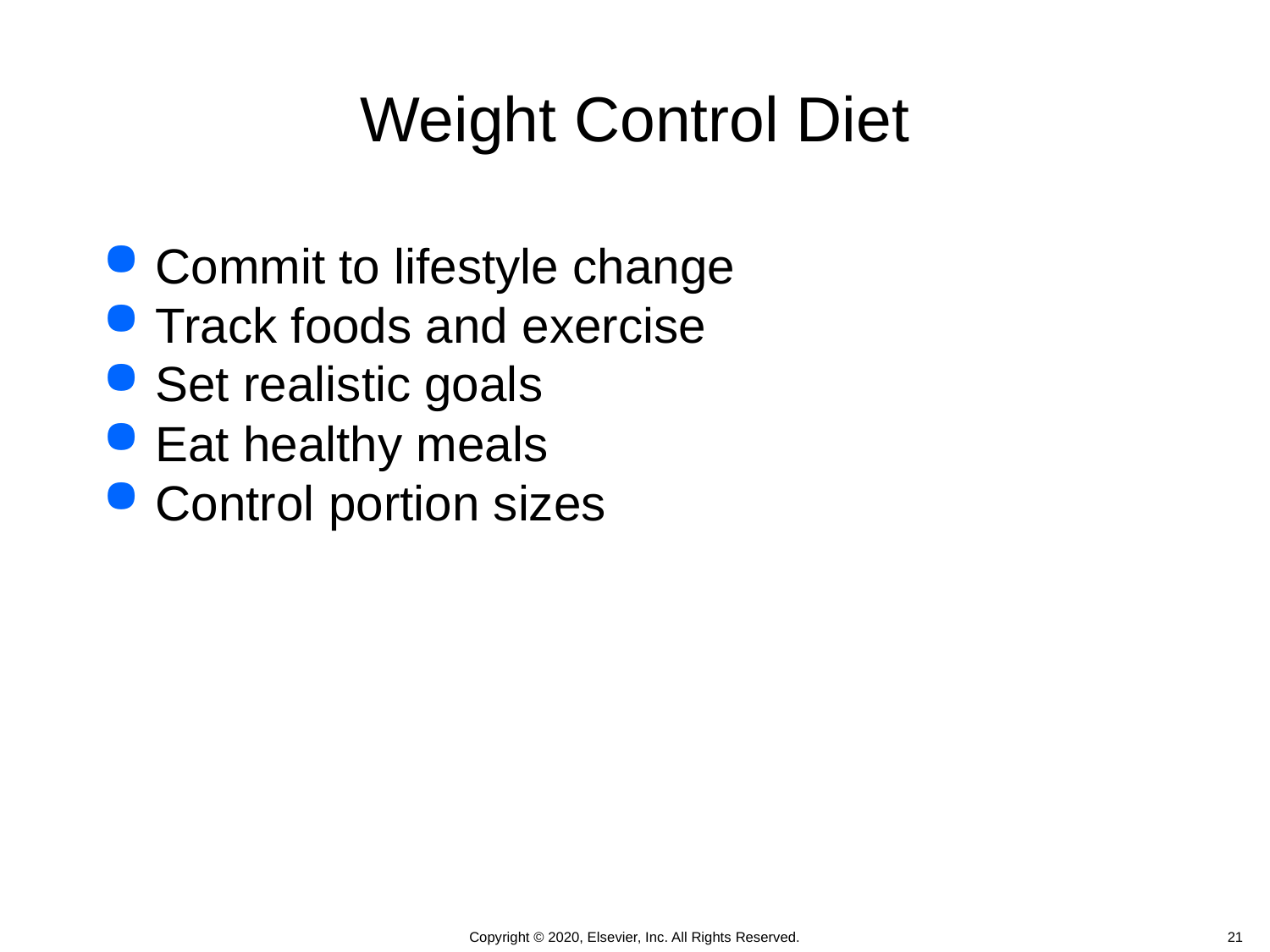

# Weight Control Diet
Commit to lifestyle change
Track foods and exercise
Set realistic goals
Eat healthy meals
Control portion sizes
 21